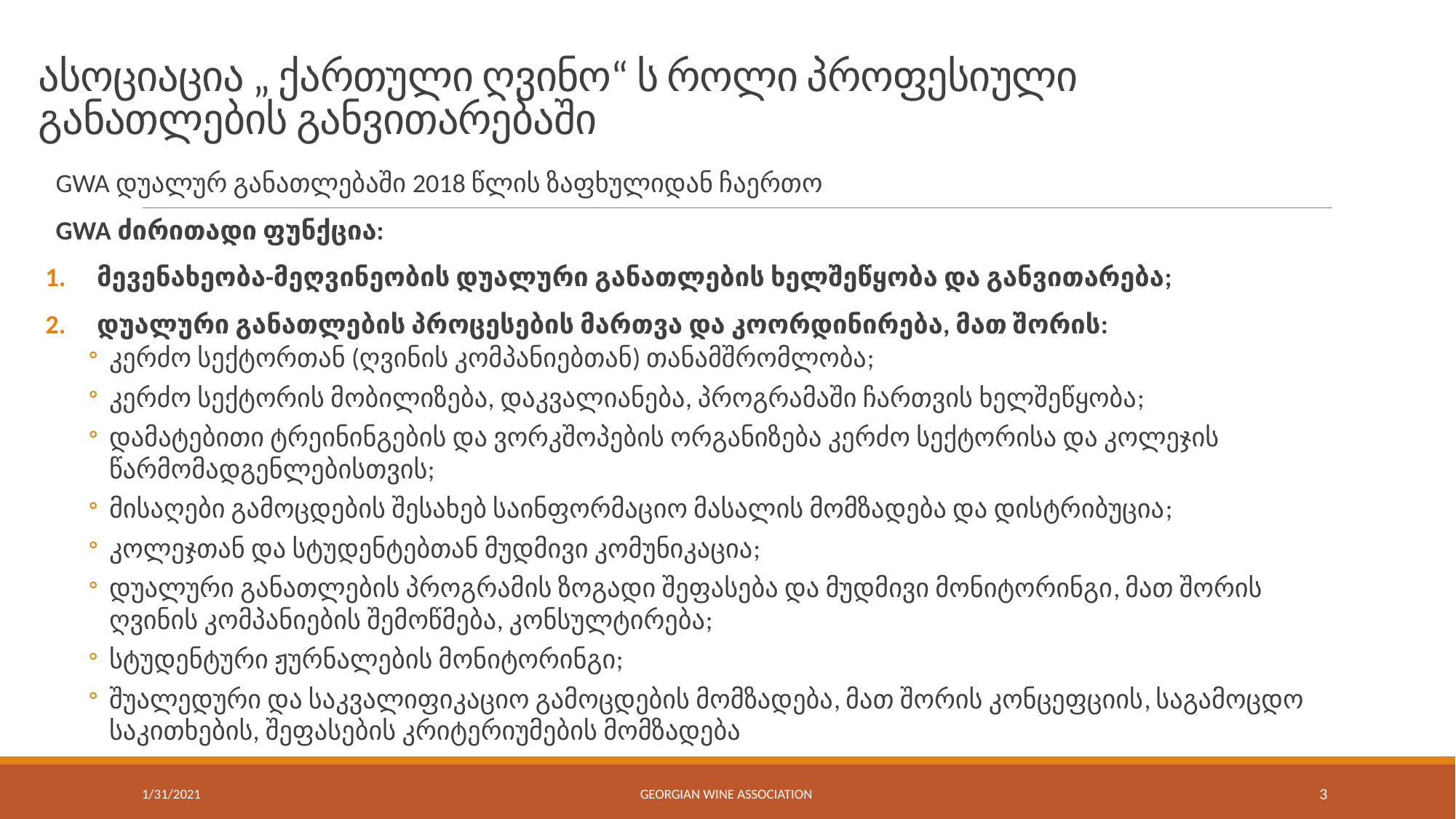

# ასოციაცია „ ქართული ღვინო“ ს როლი პროფესიული განათლების განვითარებაში
GWA დუალურ განათლებაში 2018 წლის ზაფხულიდან ჩაერთო
GWA ძირითადი ფუნქცია:
მევენახეობა-მეღვინეობის დუალური განათლების ხელშეწყობა და განვითარება;
დუალური განათლების პროცესების მართვა და კოორდინირება, მათ შორის:
კერძო სექტორთან (ღვინის კომპანიებთან) თანამშრომლობა;
კერძო სექტორის მობილიზება, დაკვალიანება, პროგრამაში ჩართვის ხელშეწყობა;
დამატებითი ტრეინინგების და ვორკშოპების ორგანიზება კერძო სექტორისა და კოლეჯის წარმომადგენლებისთვის;
მისაღები გამოცდების შესახებ საინფორმაციო მასალის მომზადება და დისტრიბუცია;
კოლეჯთან და სტუდენტებთან მუდმივი კომუნიკაცია;
დუალური განათლების პროგრამის ზოგადი შეფასება და მუდმივი მონიტორინგი, მათ შორის ღვინის კომპანიების შემოწმება, კონსულტირება;
სტუდენტური ჟურნალების მონიტორინგი;
შუალედური და საკვალიფიკაციო გამოცდების მომზადება, მათ შორის კონცეფციის, საგამოცდო საკითხების, შეფასების კრიტერიუმების მომზადება

1/31/2021
Georgian Wine Association
3